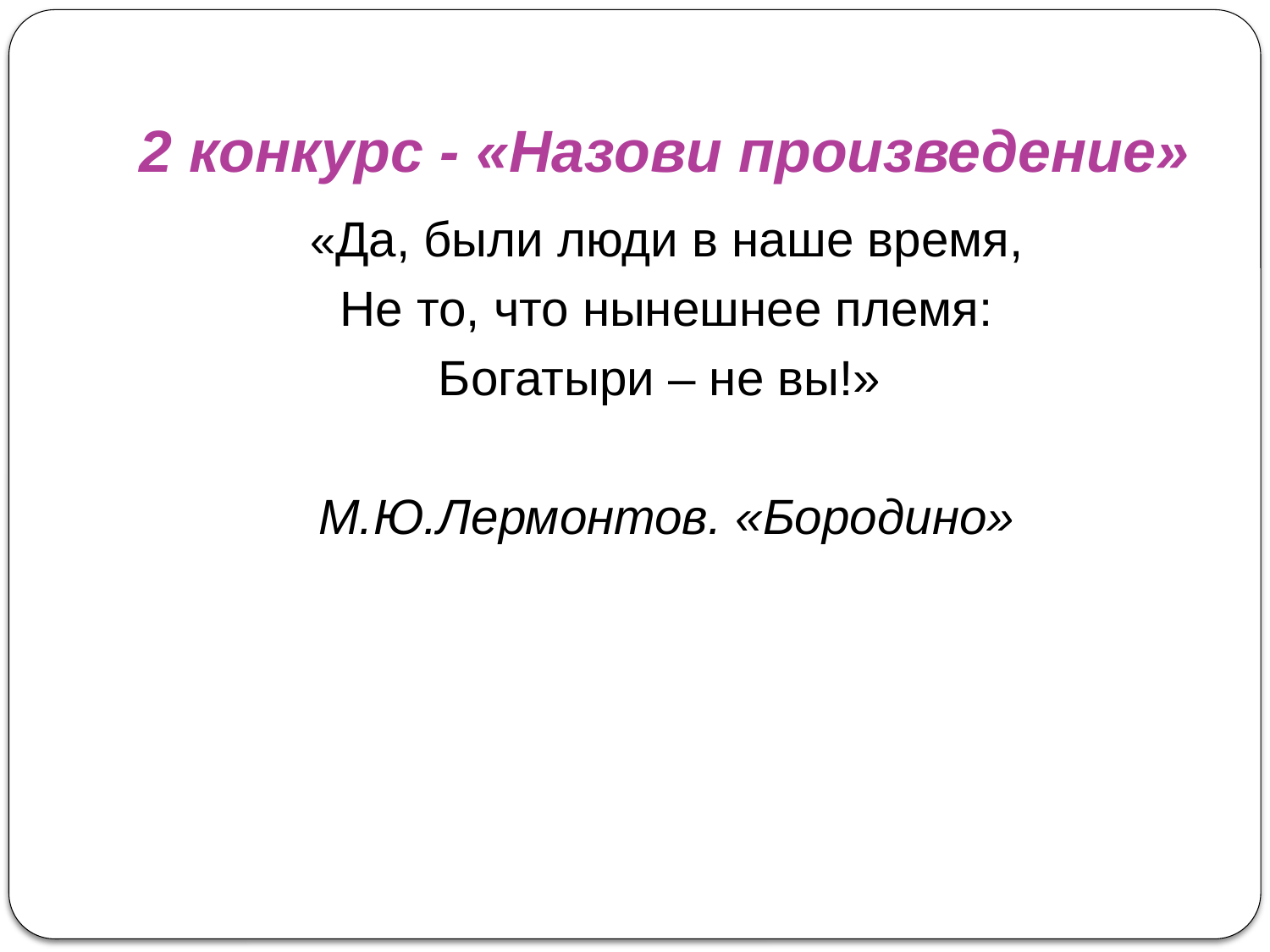

# 2 конкурс - «Назови произведение»
«Да, были люди в наше время,
Не то, что нынешнее племя:
Богатыри – не вы!»

М.Ю.Лермонтов. «Бородино»